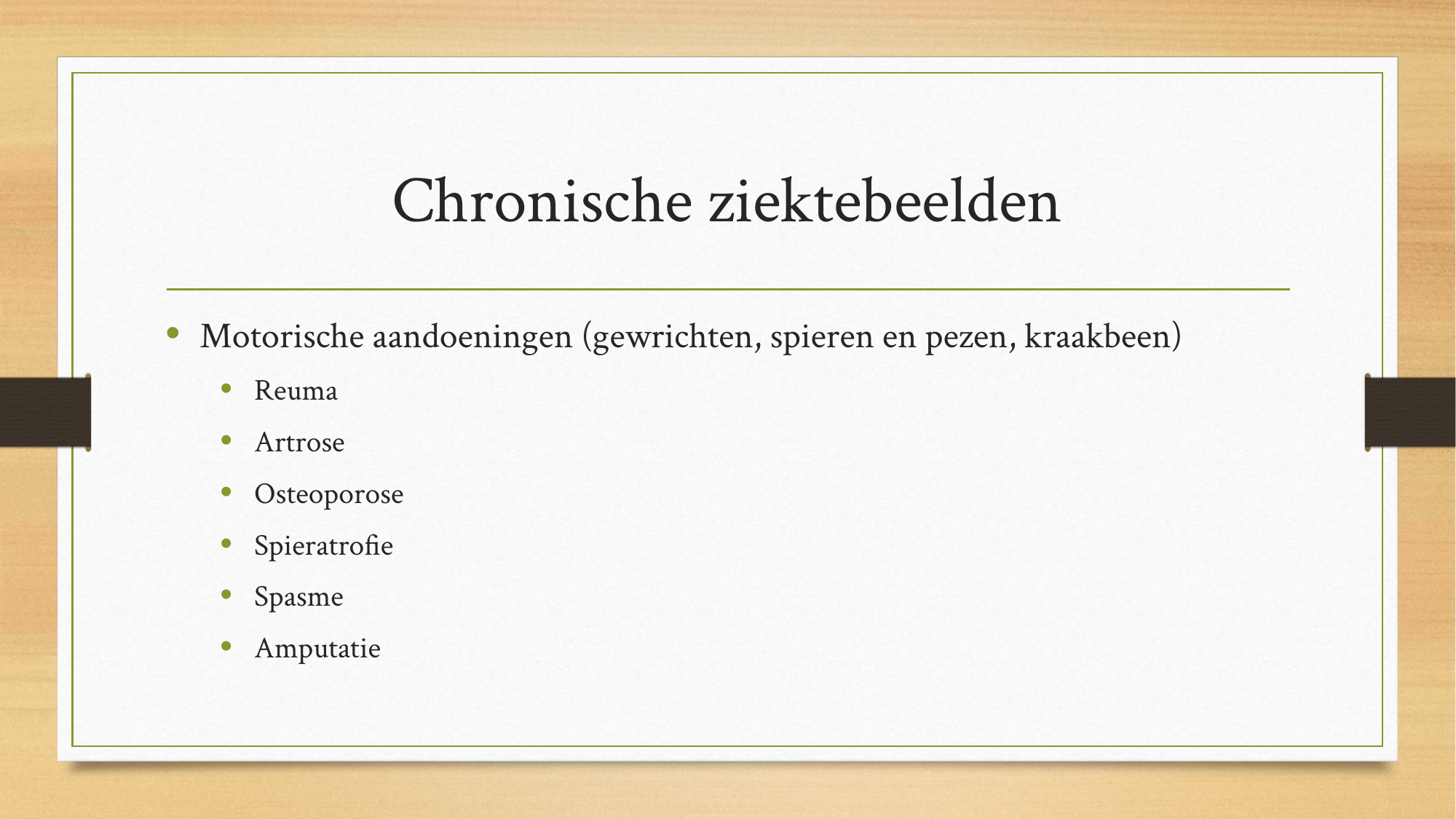

# Chronische ziektebeelden
Motorische aandoeningen (gewrichten, spieren en pezen, kraakbeen)
Reuma
Artrose
Osteoporose
Spieratrofie
Spasme
Amputatie